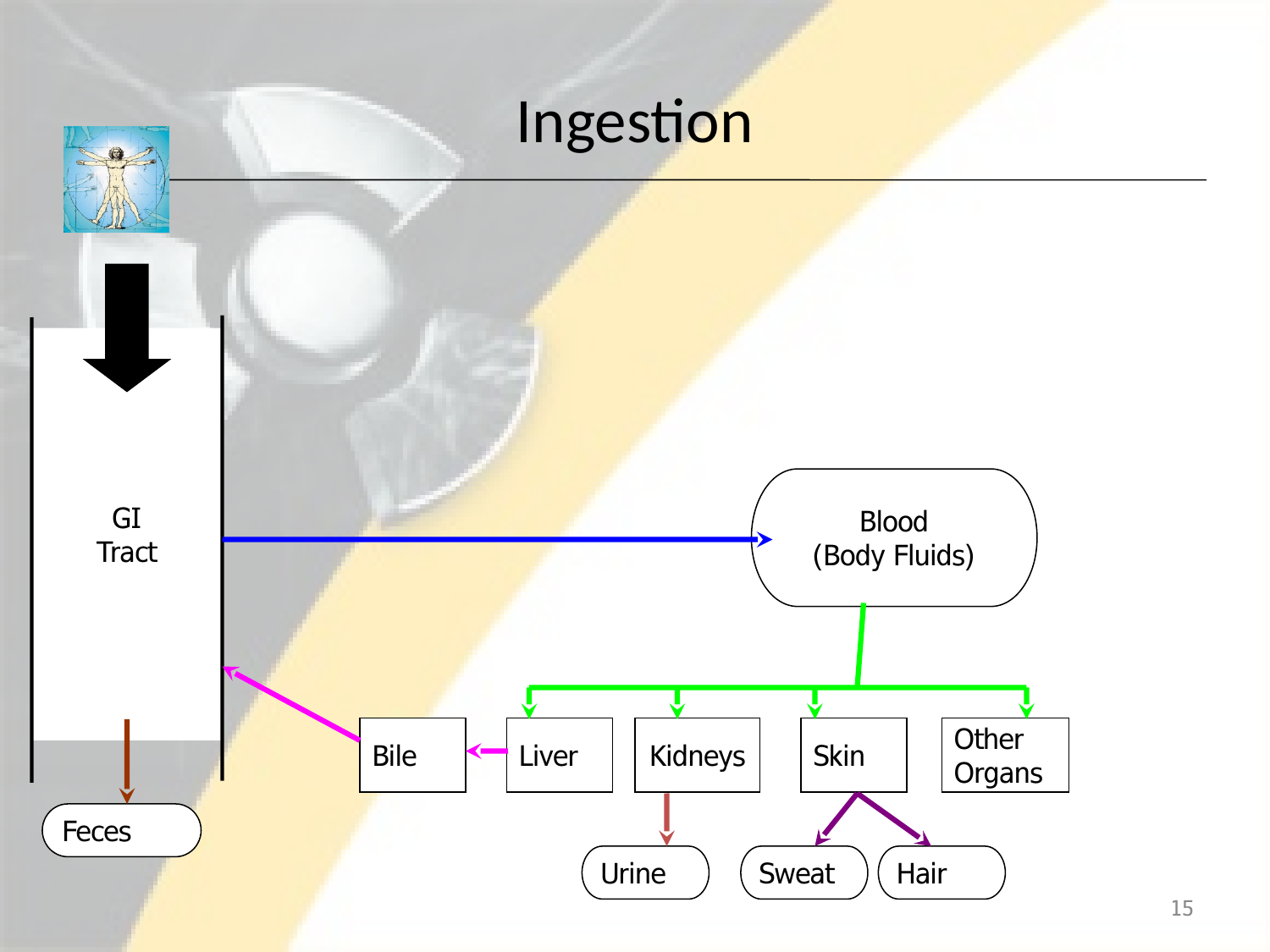

# Ingestion

GI
Tract
Blood
(Body Fluids)

Bile
Liver
Kidneys
Skin
Other
Organs

Feces
Urine
Sweat
Hair
15